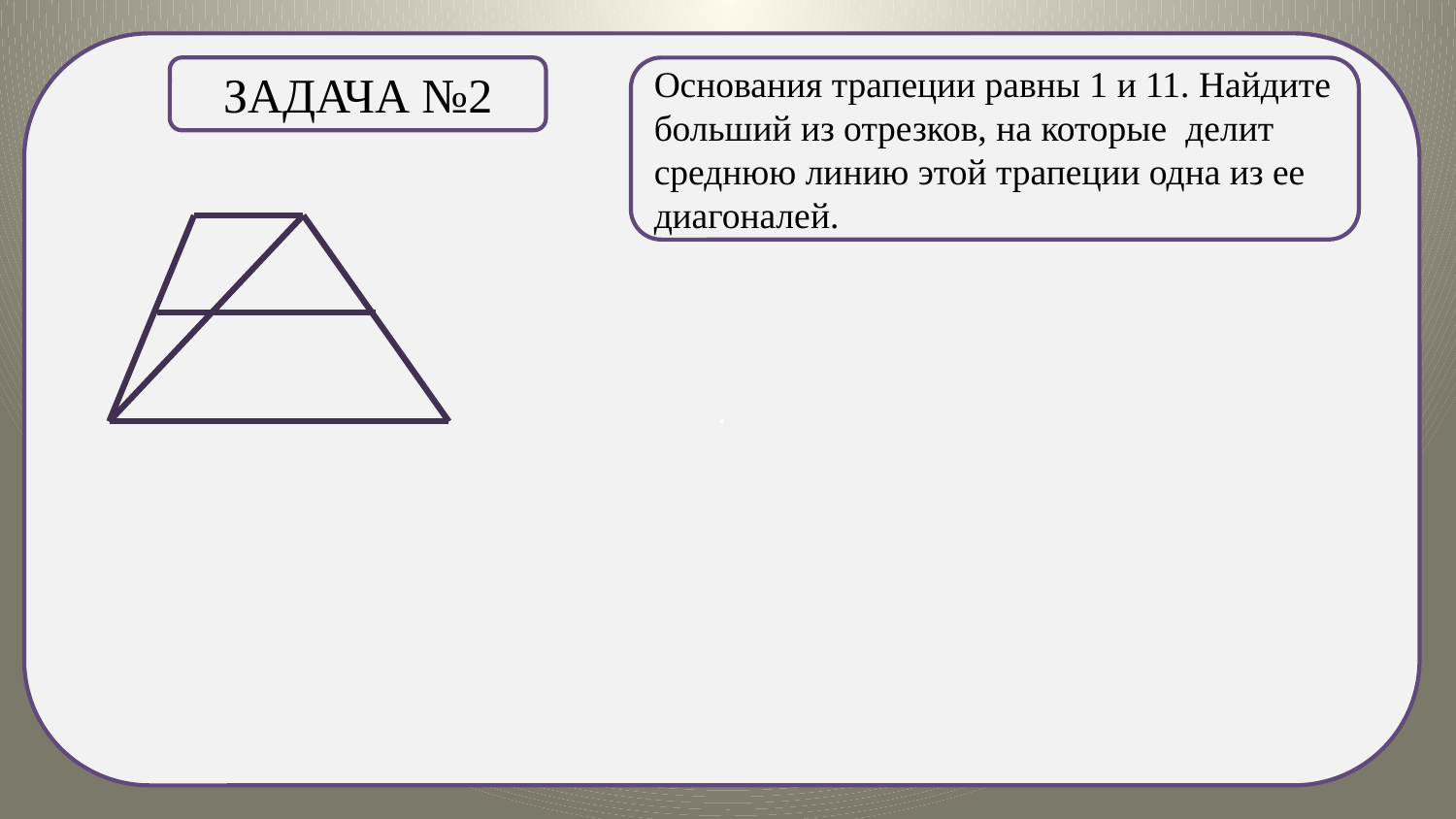

.
Задача №2
Основания трапеции равны 1 и 11. Найдите больший из отрезков, на которые  делит среднюю линию этой трапеции одна из ее диагоналей.